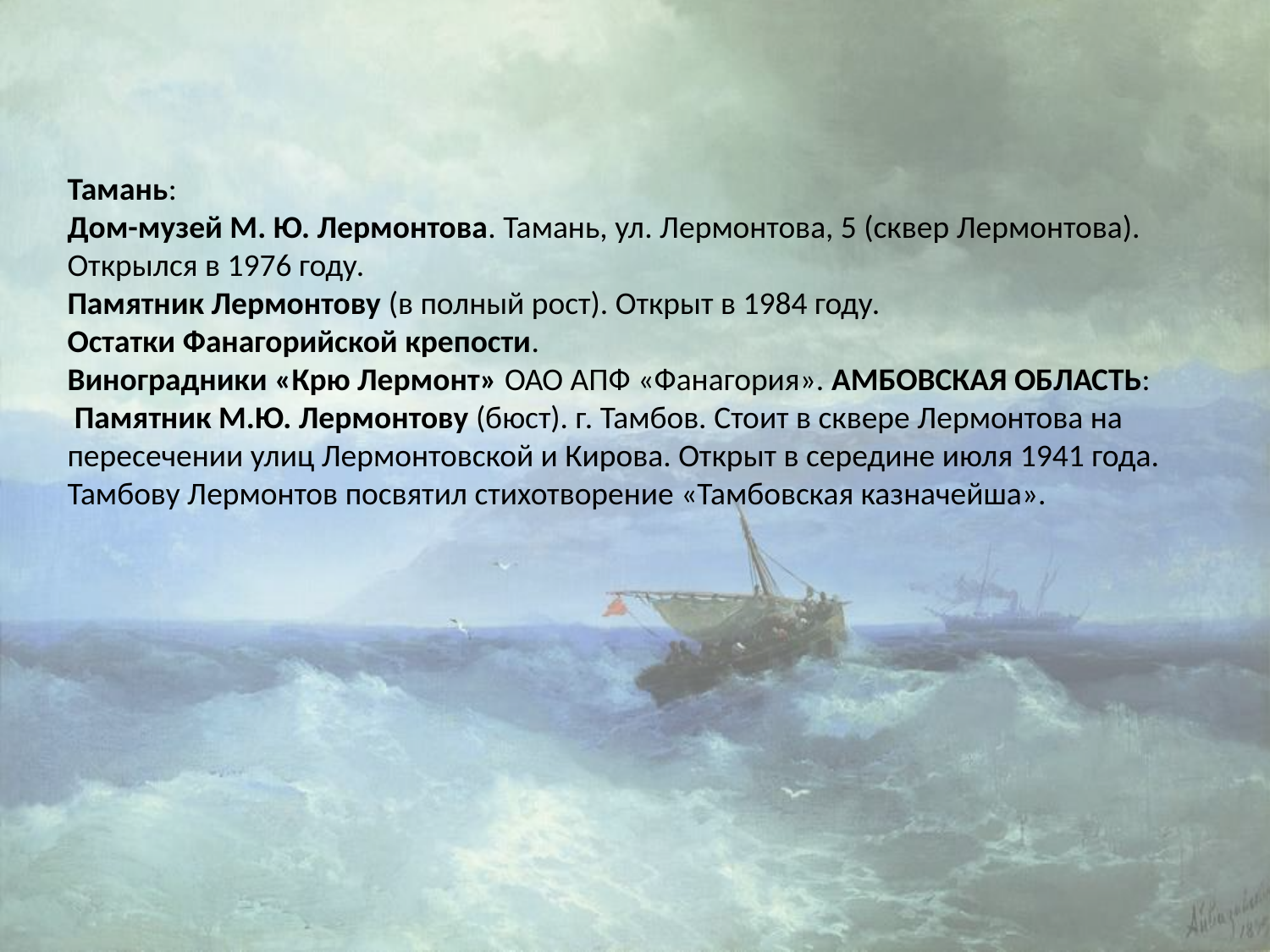

#
Тамань:
Дом-музей М. Ю. Лермонтова. Тамань, ул. Лермонтова, 5 (сквер Лермонтова). Открылся в 1976 году.
Памятник Лермонтову (в полный рост). Открыт в 1984 году.
Остатки Фанагорийской крепости.
Виноградники «Крю Лермонт» ОАО АПФ «Фанагория». АМБОВСКАЯ ОБЛАСТЬ:
 Памятник М.Ю. Лермонтову (бюст). г. Тамбов. Стоит в сквере Лермонтова на пересечении улиц Лермонтовской и Кирова. Открыт в середине июля 1941 года. Тамбову Лермонтов посвятил стихотворение «Тамбовская казначейша».